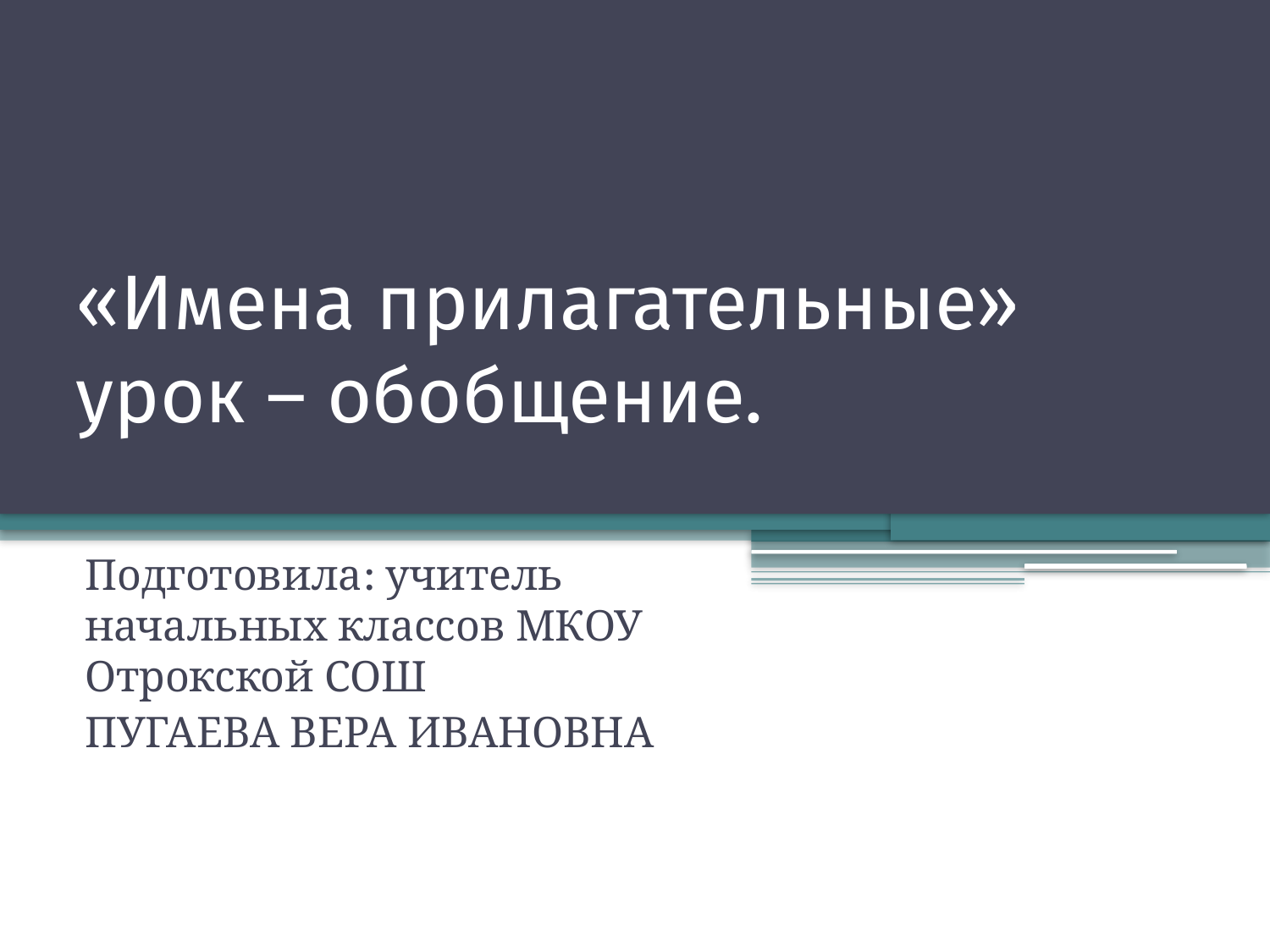

# «Имена прилагательные» урок – обобщение.
Подготовила: учитель начальных классов МКОУ Отрокской СОШ
ПУГАЕВА ВЕРА ИВАНОВНА